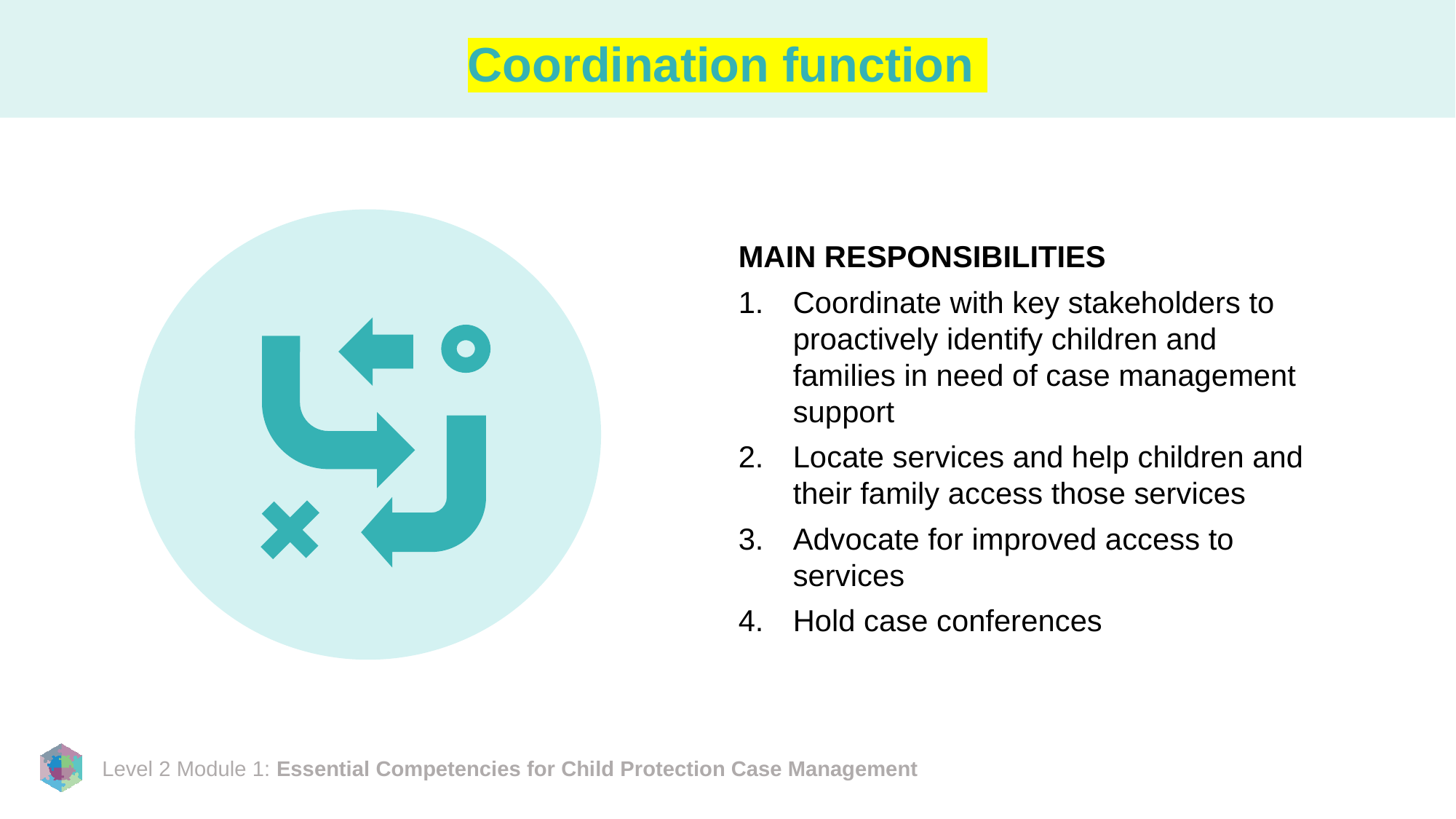

# Coordination function

MAIN RESPONSIBILITIES
Coordinate with key stakeholders to proactively identify children and families in need of case management support
Locate services and help children and their family access those services ​
Advocate for improved access to services​
Hold case conferences​